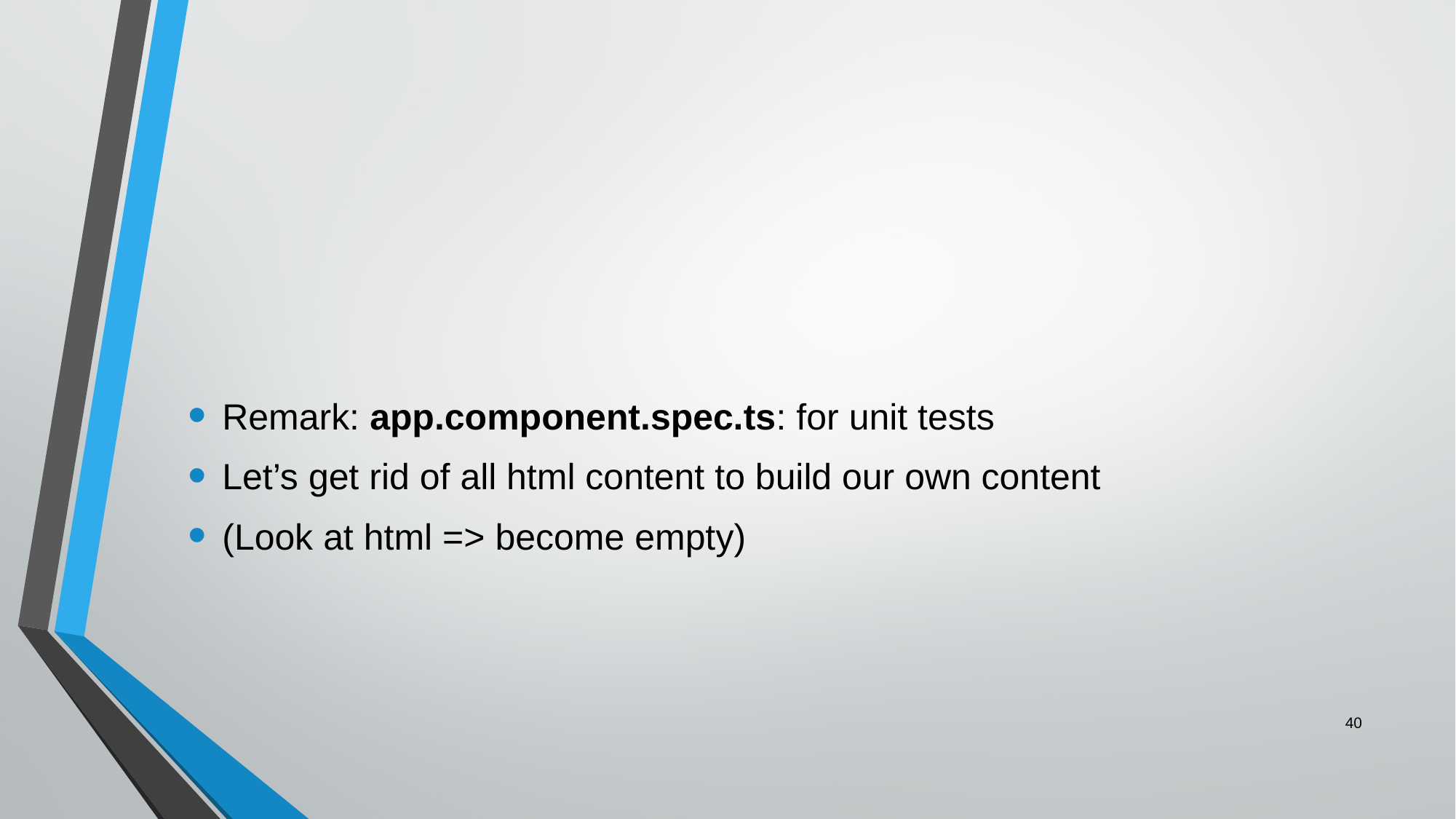

#
Remark: app.component.spec.ts: for unit tests
Let’s get rid of all html content to build our own content
(Look at html => become empty)

40